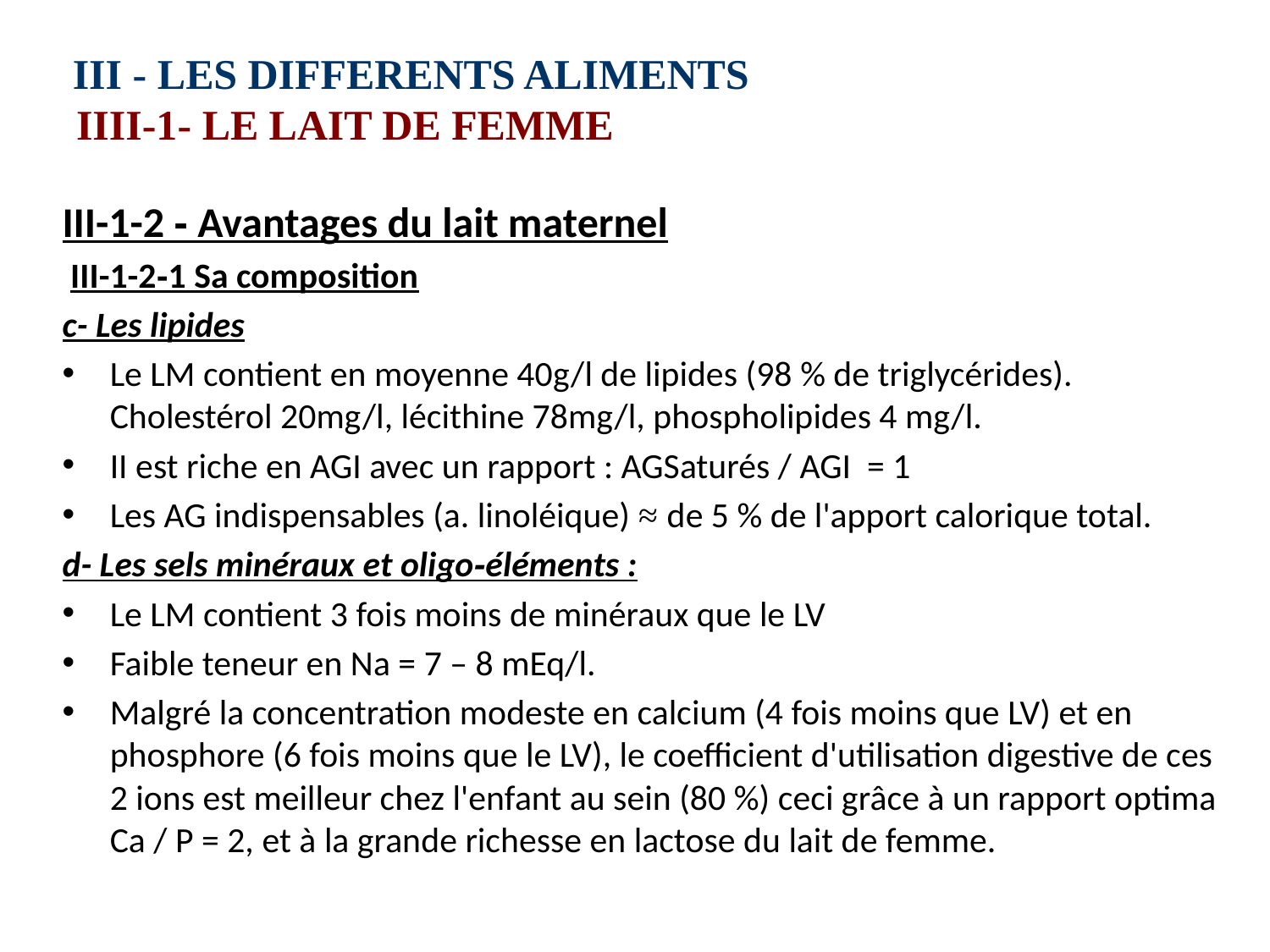

# III ‑ LES DIFFERENTS ALIMENTS IIII-1‑ LE LAIT DE FEMME
III-1-2 ‑ Avantages du lait maternel
 III-1-2‑1 Sa composition
c- Les lipides
Le LM contient en moyenne 40g/l de lipides (98 % de triglycérides). Cholestérol 20mg/l, lécithine 78mg/l, phospholipides 4 mg/l.
II est riche en AGI avec un rapport : AGSaturés / AGI  = 1
Les AG indispensables (a. linoléique) ≈ de 5 % de l'apport calorique total.
d- Les sels minéraux et oligo‑éléments :
Le LM contient 3 fois moins de minéraux que le LV
Faible teneur en Na = 7 – 8 mEq/l.
Malgré la concentration modeste en calcium (4 fois moins que LV) et en phosphore (6 fois moins que le LV), le coefficient d'utilisation digestive de ces 2 ions est meilleur chez l'enfant au sein (80 %) ceci grâce à un rapport optima Ca / P = 2, et à la grande richesse en lactose du lait de femme.